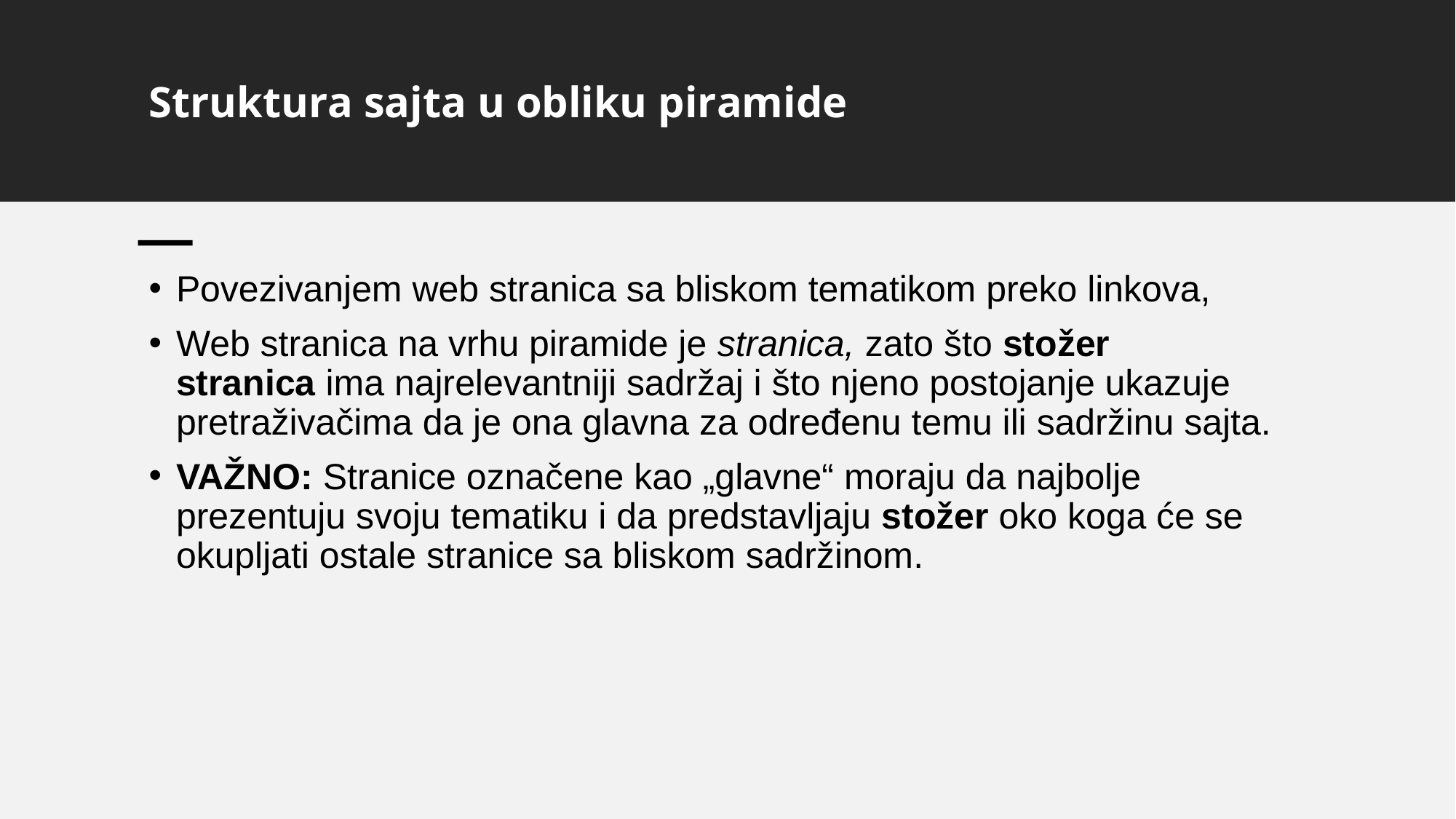

# Struktura sajta u obliku piramide

Povezivanjem web stranica sa bliskom tematikom preko linkova,
Web stranica na vrhu piramide je stranica, zato što stožer stranica ima najrelevantniji sadržaj i što njeno postojanje ukazuje pretraživačima da je ona glavna za određenu temu ili sadržinu sajta.
VAŽNO: Stranice označene kao „glavne“ moraju da najbolje prezentuju svoju tematiku i da predstavljaju stožer oko koga će se okupljati ostale stranice sa bliskom sadržinom.